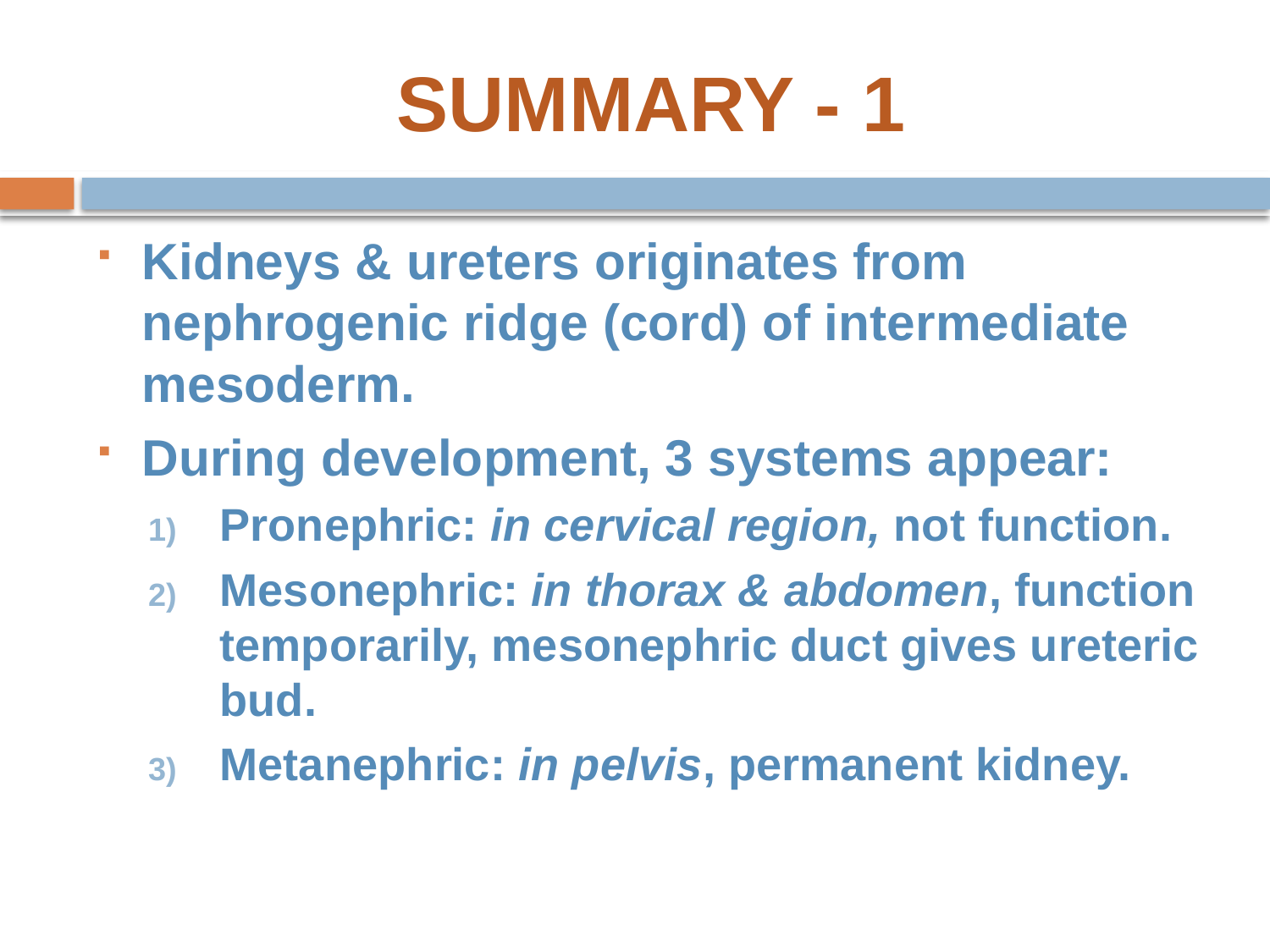

# SUMMARY - 1
Kidneys & ureters originates from nephrogenic ridge (cord) of intermediate mesoderm.
During development, 3 systems appear:
Pronephric: in cervical region, not function.
Mesonephric: in thorax & abdomen, function temporarily, mesonephric duct gives ureteric bud.
Metanephric: in pelvis, permanent kidney.